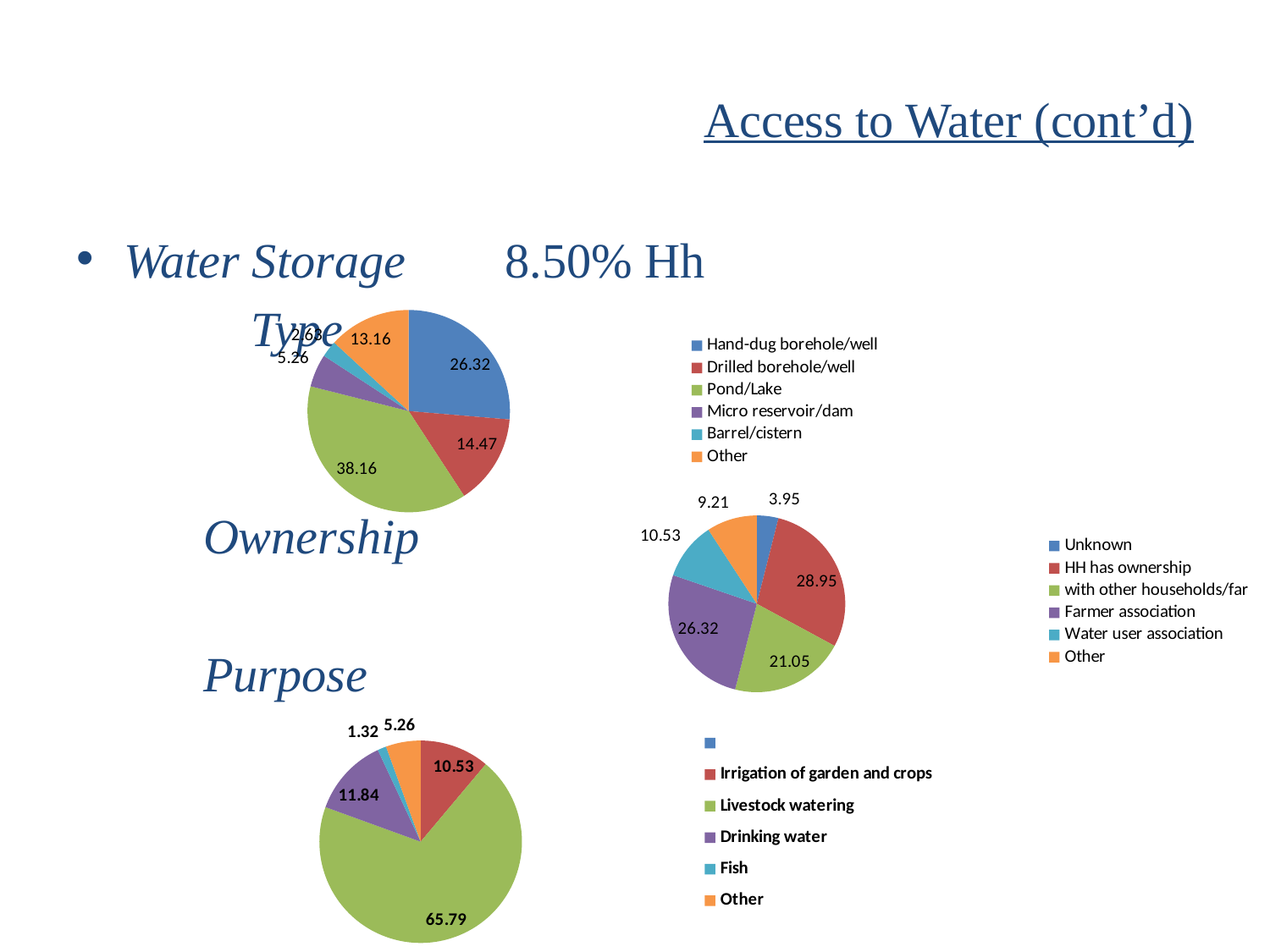

# Access to Water (cont’d)
Water Storage 	8.50% Hh
 		Type

	Ownership

	Purpose

### Chart

| Category |  |
|---|---|
| Hand-dug borehole/well          | 26.32 |
| Drilled borehole/well           | 14.47 |
| Pond/Lake          | 38.16000000000001 |
| Micro reservoir/dam            | 5.26 |
| Barrel/cistern            | 2.63 |
| Other           | 13.16 |

### Chart

| Category |  |
|---|---|
| Unknown | 3.9499999999999997 |
| HH has ownership | 28.95 |
| with other households/far | 21.05 |
| Farmer association | 26.32 |
| Water user association | 10.53 |
| Other | 9.21 |

### Chart

| Category |  |
|---|---|
|  | None |
| Irrigation of garden and crops | 10.53 |
| Livestock watering | 65.79 |
| Drinking water | 11.84 |
| Fish | 1.32 |
| Other | 5.26 |